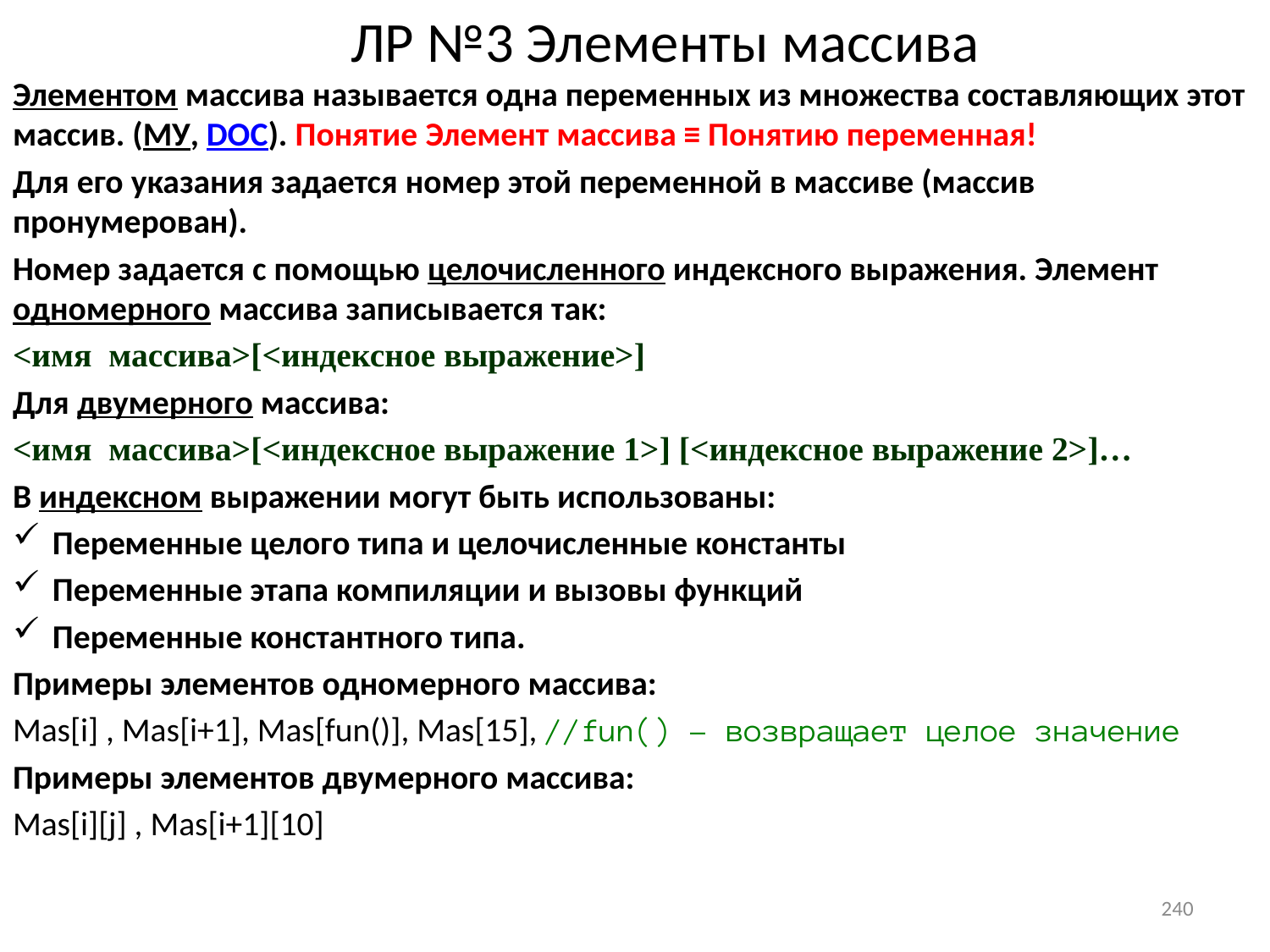

# ЛР №3 Элементы массива
Элементом массива называется одна переменных из множества составляющих этот массив. (МУ, DOC). Понятие Элемент массива ≡ Понятию переменная!
Для его указания задается номер этой переменной в массиве (массив пронумерован).
Номер задается с помощью целочисленного индексного выражения. Элемент одномерного массива записывается так:
<имя  массива>[<индексное выражение>]
Для двумерного массива:
<имя  массива>[<индексное выражение 1>] [<индексное выражение 2>]…
В индексном выражении могут быть использованы:
Переменные целого типа и целочисленные константы
Переменные этапа компиляции и вызовы функций
Переменные константного типа.
Примеры элементов одномерного массива:
Mas[i] , Mas[i+1], Mas[fun()], Mas[15], //fun() – возвращает целое значение
Примеры элементов двумерного массива:
Mas[i][j] , Mas[i+1][10]

240